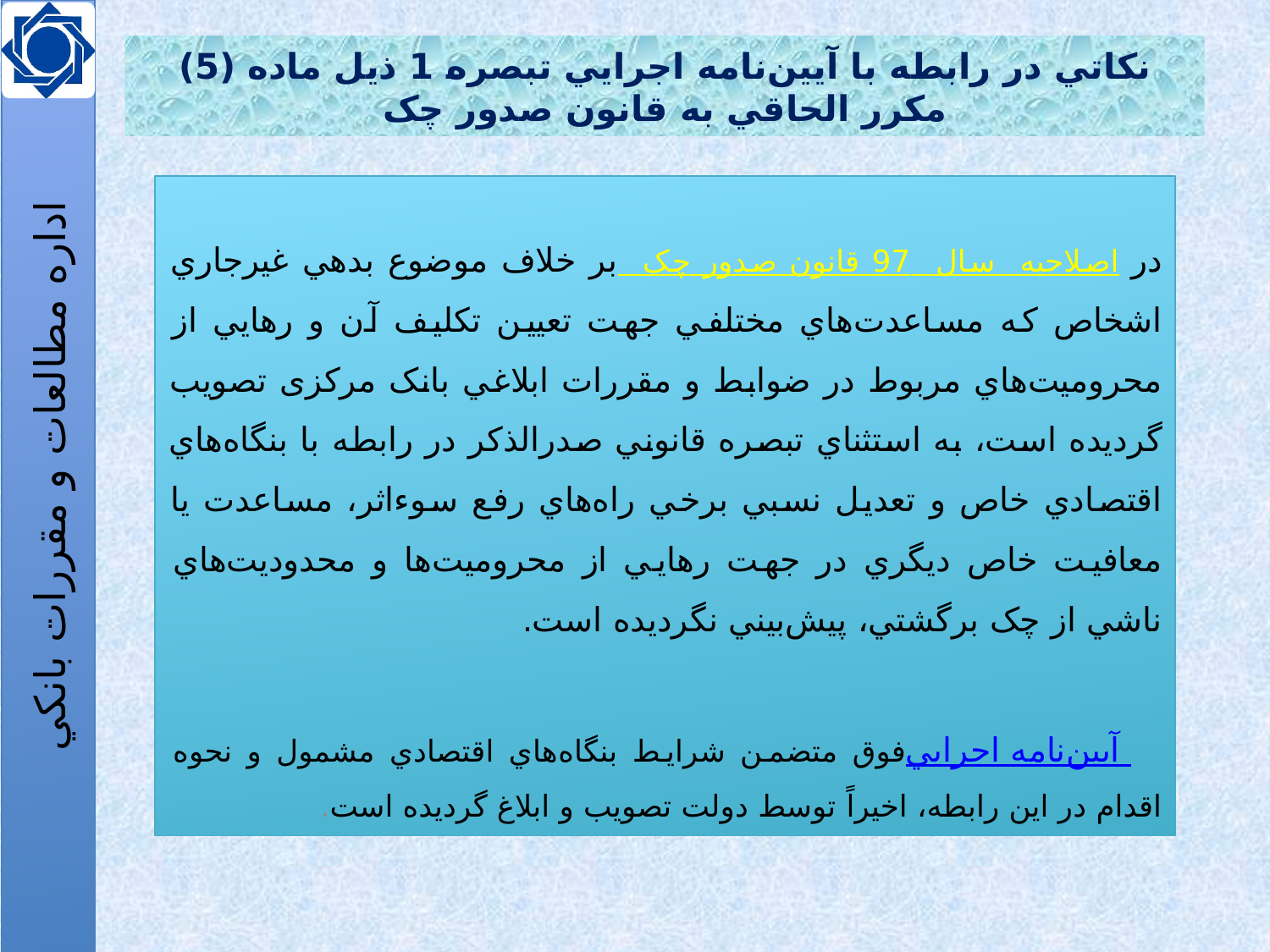

# نکاتي در رابطه با آيين‌نامه اجرايي تبصره 1 ذيل ماده (5) مکرر الحاقي به قانون صدور چک

در اصلاحيه  سال  97 قانون صدور چک  بر خلاف موضوع بدهي غيرجاري اشخاص که مساعدت‌هاي مختلفي جهت تعيين تکليف آن و رهايي از محروميت‌هاي مربوط در ضوابط و مقررات ابلاغي بانک مرکزی تصويب گرديده است، به استثناي تبصره قانوني صدرالذکر در رابطه با بنگاه‌هاي اقتصادي خاص و تعديل نسبي برخي راه‌هاي رفع سوءاثر، مساعدت يا معافيت خاص ديگري در جهت رهايي از محروميت‌ها و محدوديت‌هاي ناشي از چک برگشتي، پيش‌بيني نگرديده است.

  آيين‌نامه اجرايي فوق متضمن شرايط بنگاه‌هاي اقتصادي مشمول و نحوه اقدام در اين رابطه، اخيراً توسط دولت تصويب و ابلاغ گرديده است.